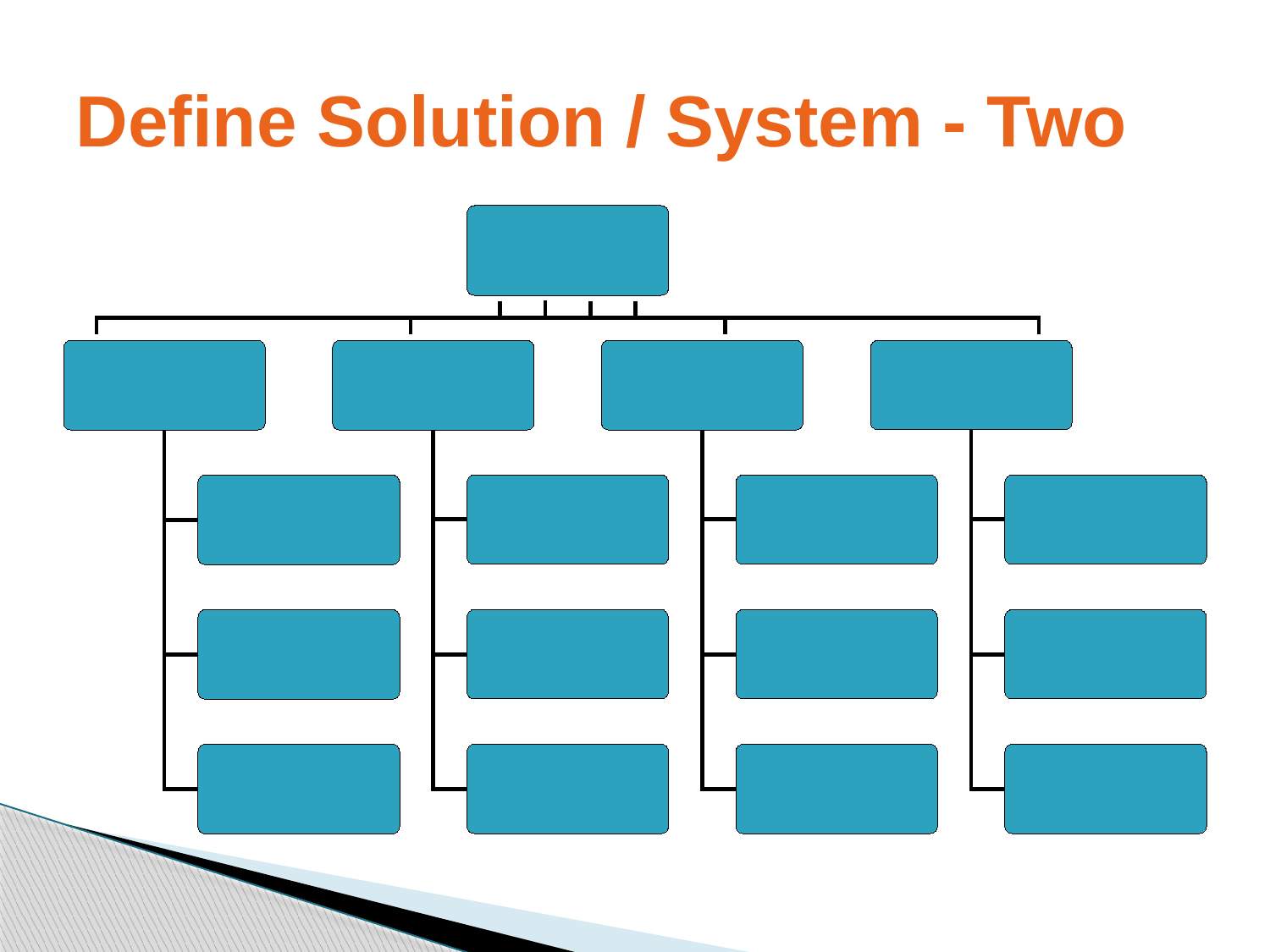

# Define Solution / System - Two